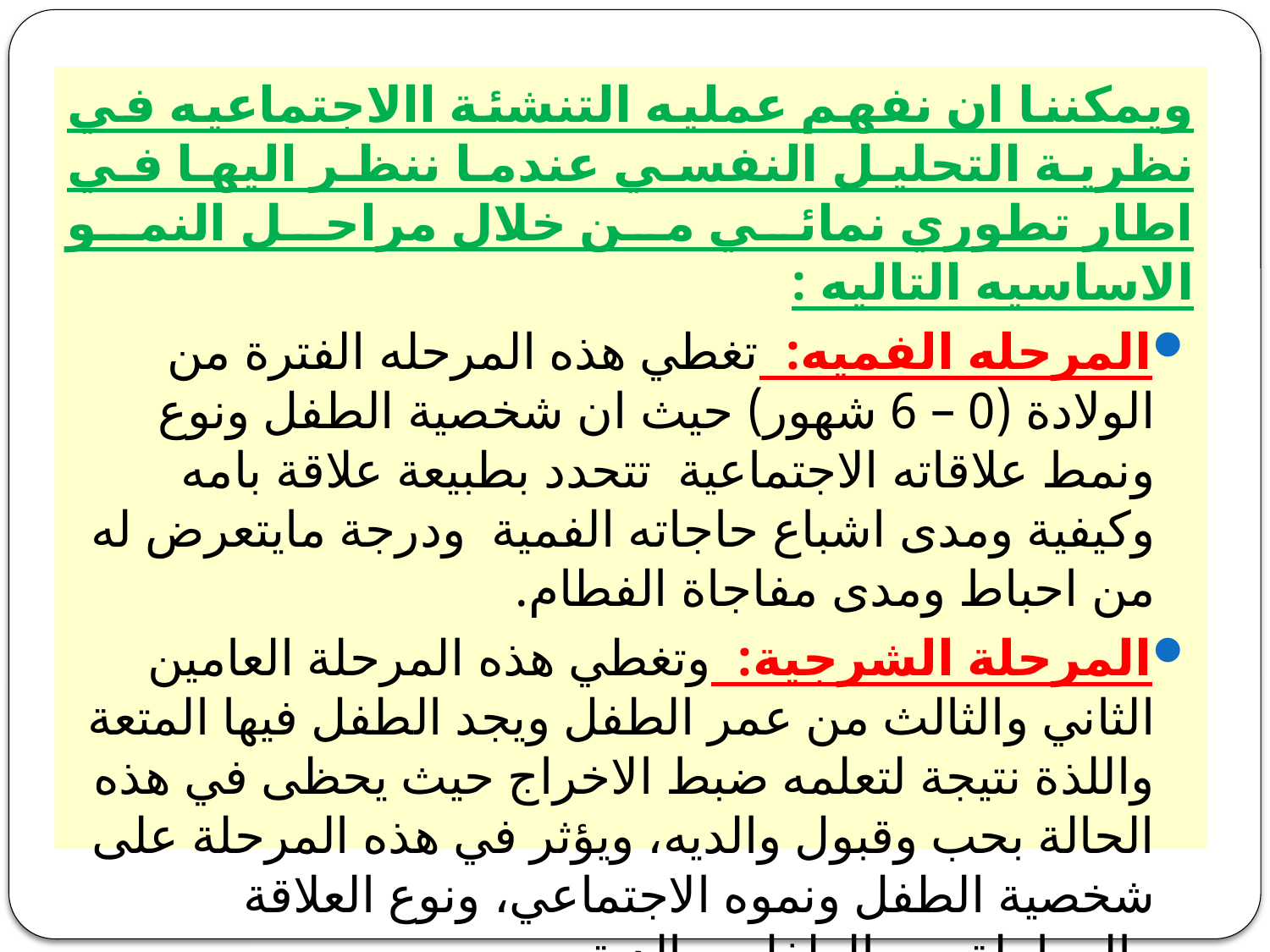

ويمكننا ان نفهم عمليه التنشئة االاجتماعيه في نظرية التحليل النفسي عندما ننظر اليها في اطار تطوري نمائي من خلال مراحل النمو الاساسيه التاليه :
المرحله الفميه:  تغطي هذه المرحله الفترة من الولادة (0 – 6 شهور) حيث ان شخصية الطفل ونوع ونمط علاقاته الاجتماعية  تتحدد بطبيعة علاقة بامه وكيفية ومدى اشباع حاجاته الفمية  ودرجة مايتعرض له من احباط ومدى مفاجاة الفطام.
المرحلة الشرجية:  وتغطي هذه المرحلة العامين الثاني والثالث من عمر الطفل ويجد الطفل فيها المتعة واللذة نتيجة لتعلمه ضبط الاخراج حيث يحظى في هذه الحالة بحب وقبول والديه، ويؤثر في هذه المرحلة على شخصية الطفل ونموه الاجتماعي، ونوع العلاقة والمعاملة بين الطفل ووالدية